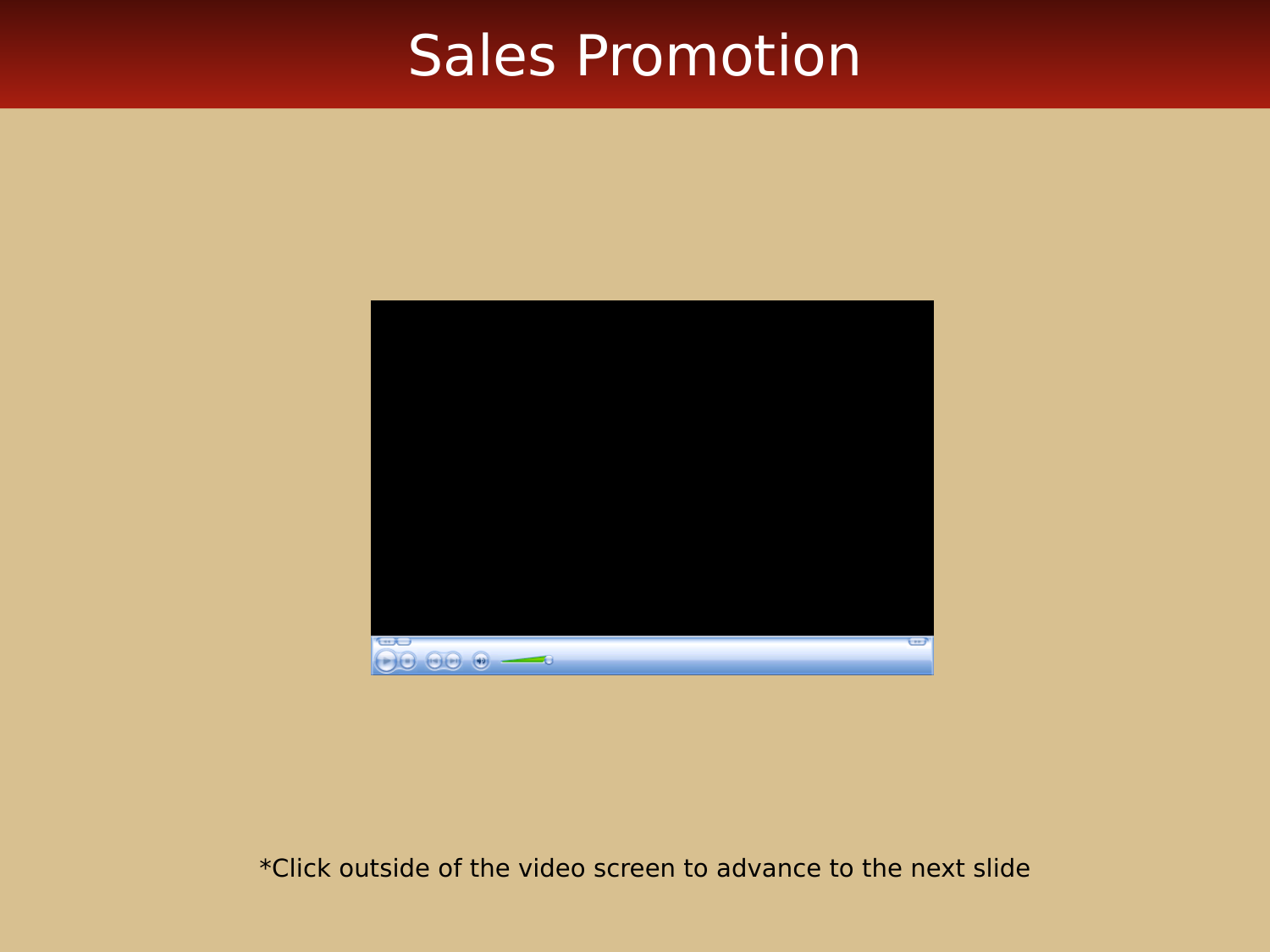

# Sales Promotion
*Click outside of the video screen to advance to the next slide